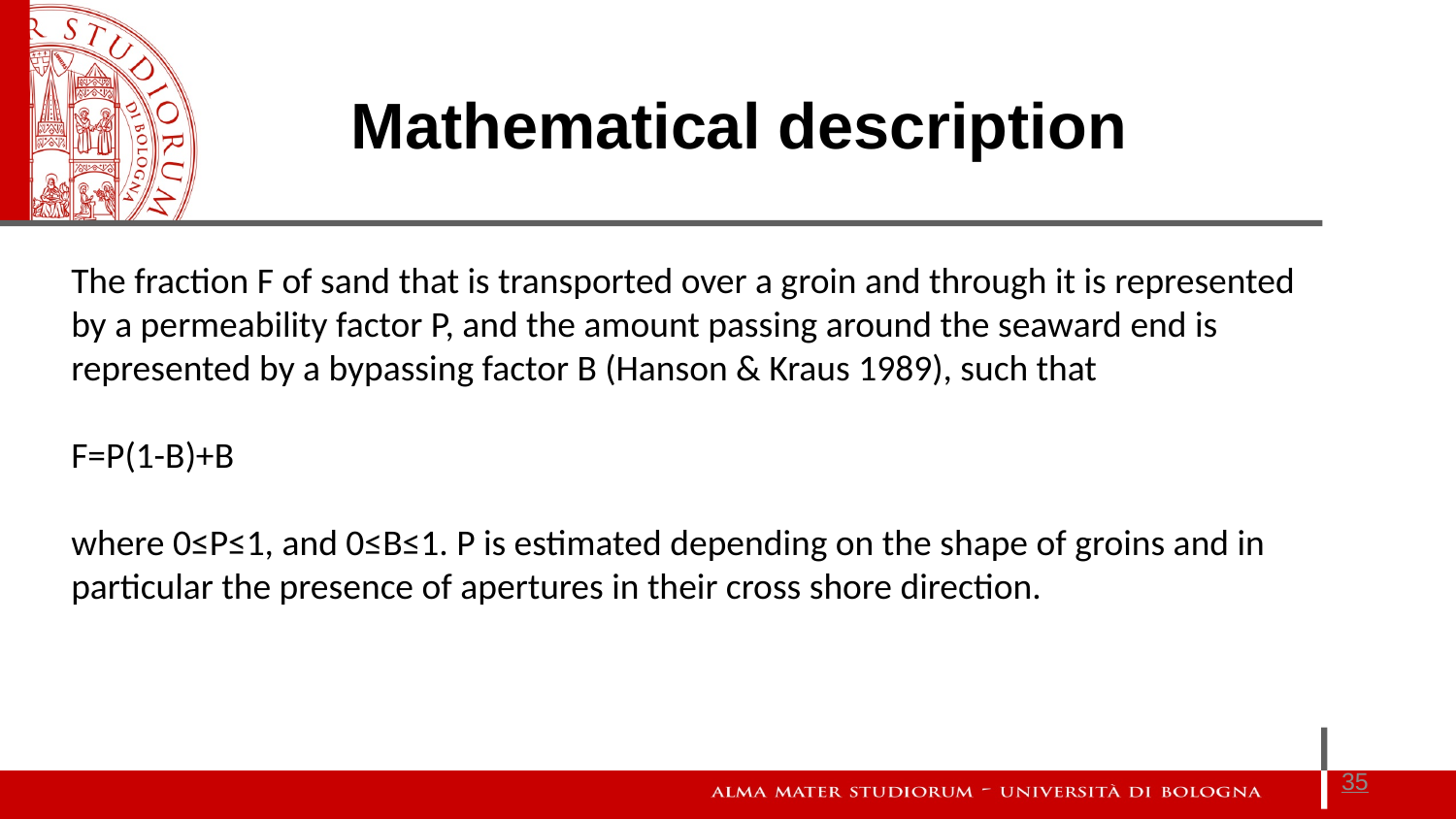

Mathematical description
The fraction F of sand that is transported over a groin and through it is represented by a permeability factor P, and the amount passing around the seaward end is represented by a bypassing factor B (Hanson & Kraus 1989), such that

F=P(1-B)+B

where 0≤P≤1, and 0≤B≤1. P is estimated depending on the shape of groins and in particular the presence of apertures in their cross shore direction.
35